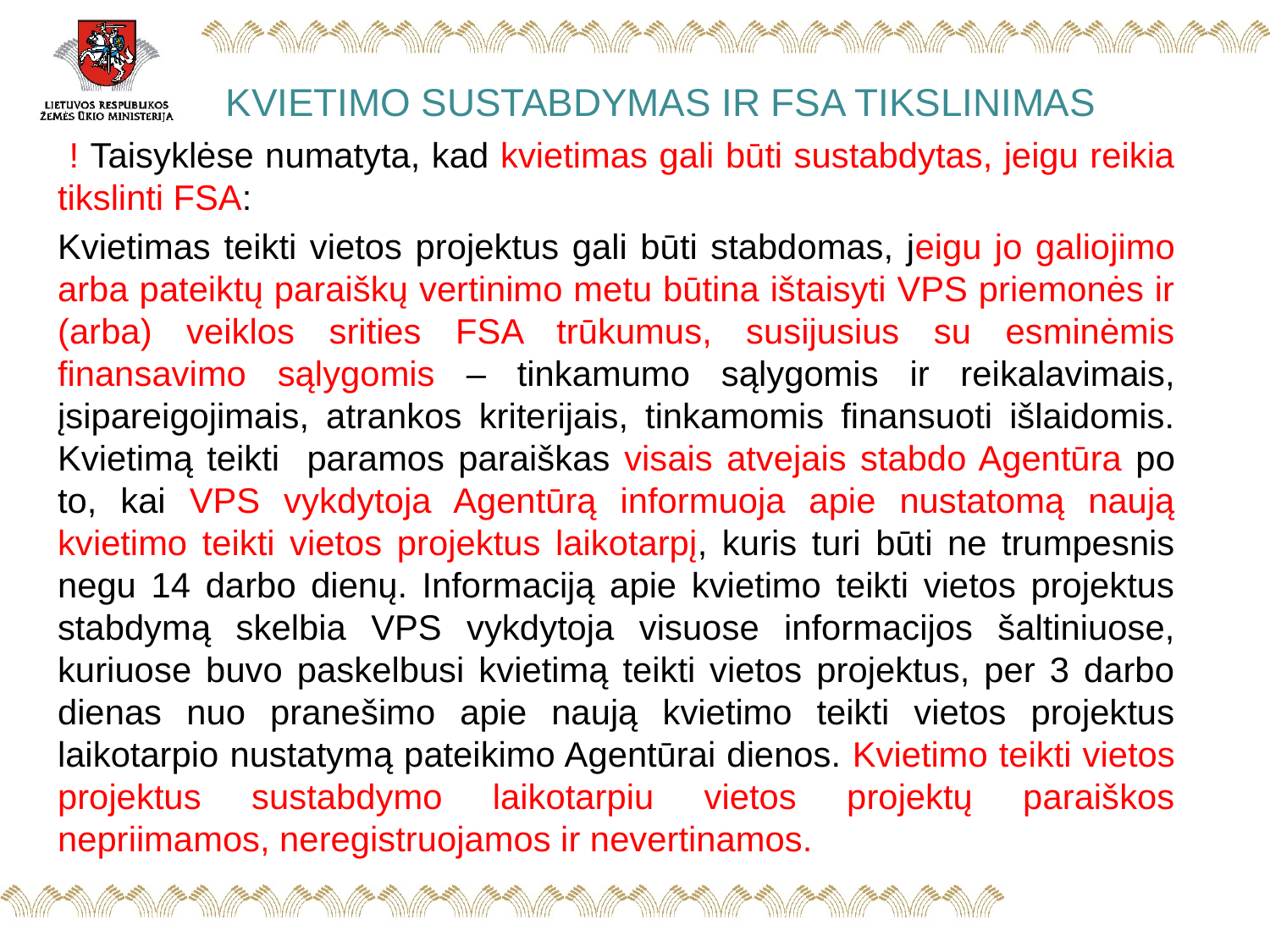

# KVIETIMO SUSTABDYMAS IR FSA TIKSLINIMAS
 ! Taisyklėse numatyta, kad kvietimas gali būti sustabdytas, jeigu reikia tikslinti FSA:
Kvietimas teikti vietos projektus gali būti stabdomas, jeigu jo galiojimo arba pateiktų paraiškų vertinimo metu būtina ištaisyti VPS priemonės ir (arba) veiklos srities FSA trūkumus, susijusius su esminėmis finansavimo sąlygomis – tinkamumo sąlygomis ir reikalavimais, įsipareigojimais, atrankos kriterijais, tinkamomis finansuoti išlaidomis. Kvietimą teikti  paramos paraiškas visais atvejais stabdo Agentūra po to, kai VPS vykdytoja Agentūrą informuoja apie nustatomą naują kvietimo teikti vietos projektus laikotarpį, kuris turi būti ne trumpesnis negu 14 darbo dienų. Informaciją apie kvietimo teikti vietos projektus stabdymą skelbia VPS vykdytoja visuose informacijos šaltiniuose, kuriuose buvo paskelbusi kvietimą teikti vietos projektus, per 3 darbo dienas nuo pranešimo apie naują kvietimo teikti vietos projektus laikotarpio nustatymą pateikimo Agentūrai dienos. Kvietimo teikti vietos projektus sustabdymo laikotarpiu vietos projektų paraiškos nepriimamos, neregistruojamos ir nevertinamos.